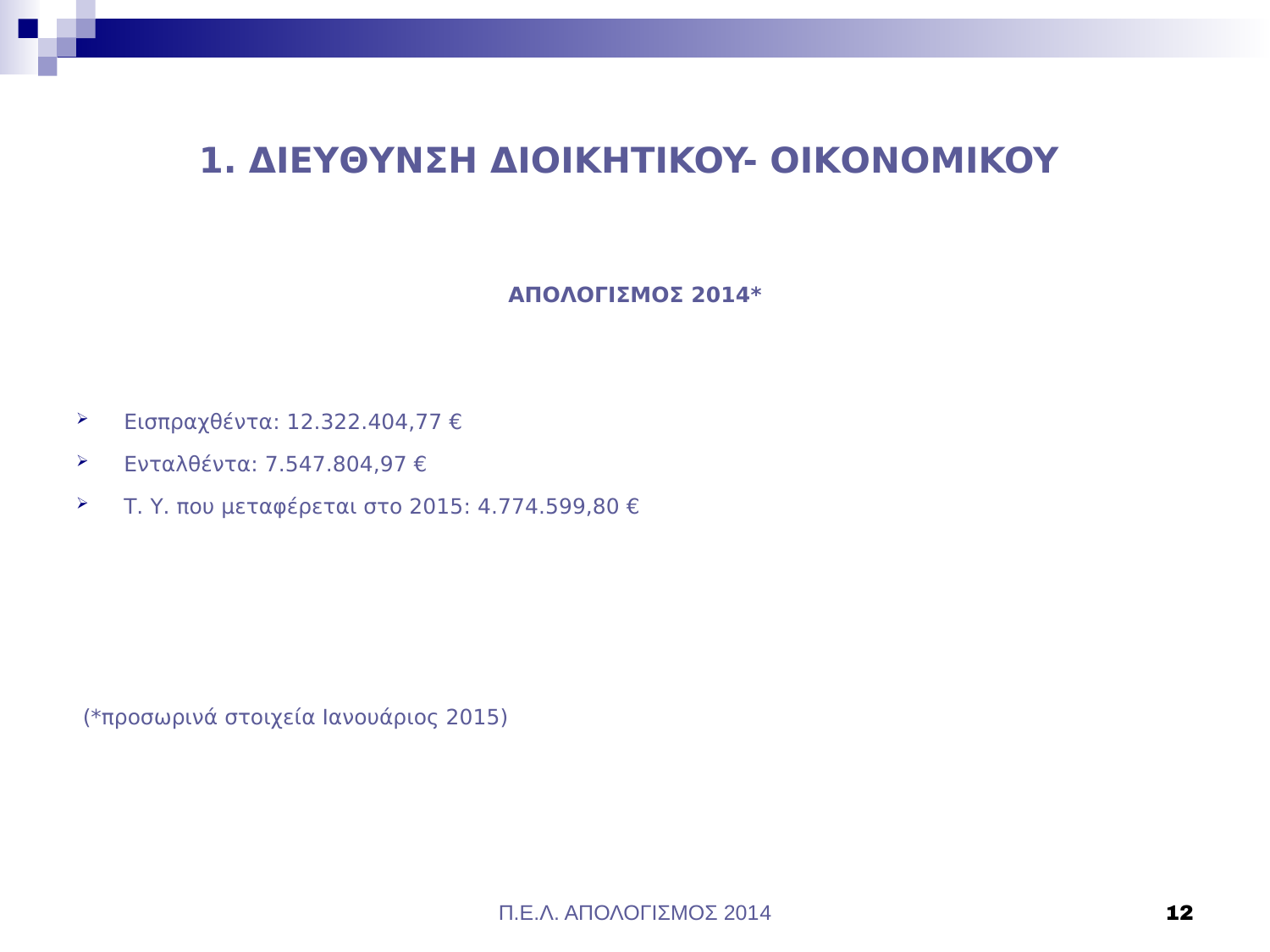

# 1. ΔΙΕΥΘΥΝΣΗ ΔΙΟΙΚHTIKOY- ΟΙΚΟΝOMIKOY
ΑΠΟΛΟΓΙΣΜΟΣ 2014*

Εισπραχθέντα: 12.322.404,77 €
Ενταλθέντα: 7.547.804,97 €
Τ. Υ. που μεταφέρεται στο 2015: 4.774.599,80 €

 (*προσωρινά στοιχεία Ιανουάριος 2015)
Π.Ε.Λ. ΑΠΟΛΟΓΙΣΜΟΣ 2014
12